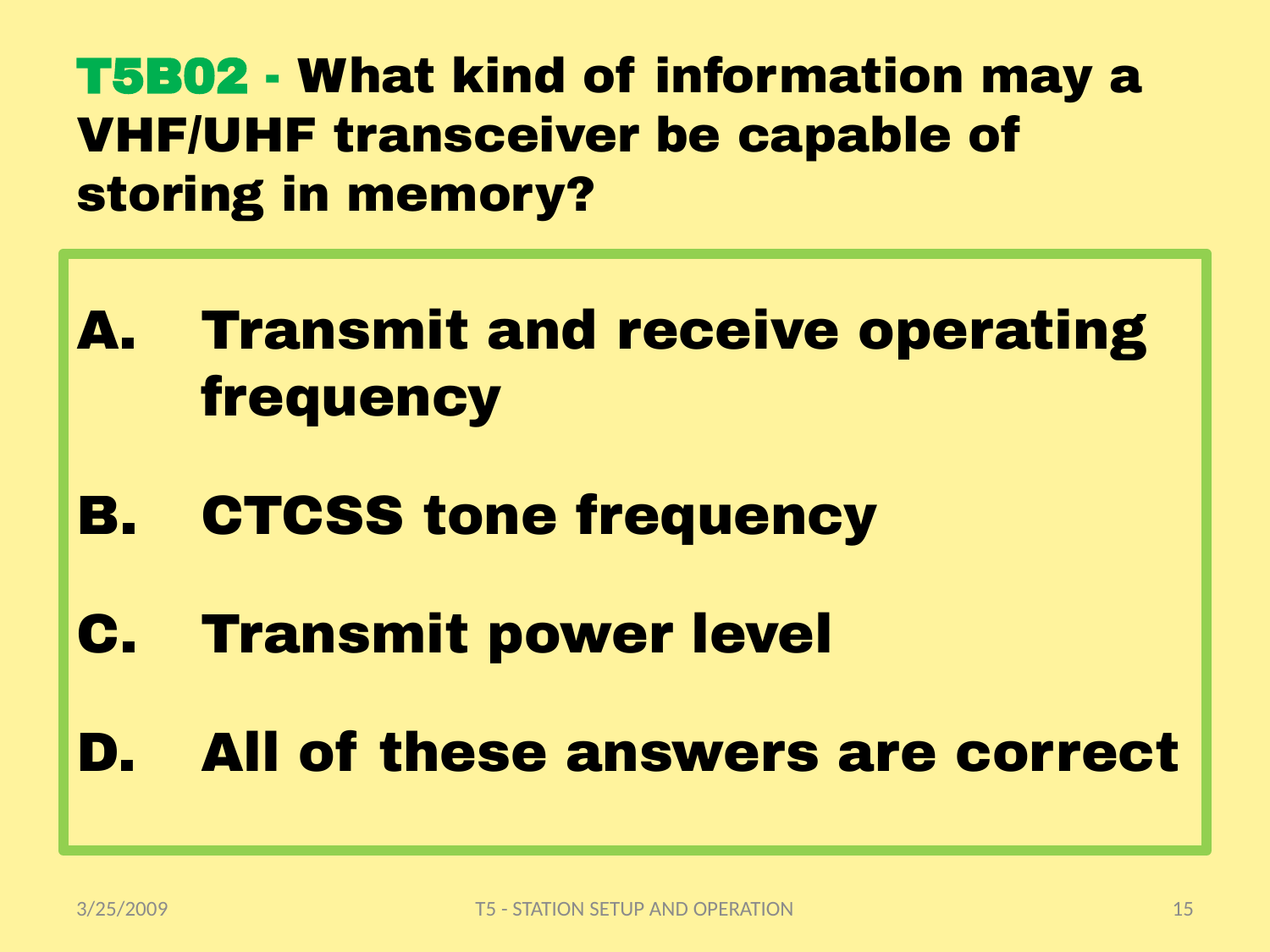

# T5B02 - What kind of information may a VHF/UHF transceiver be capable of storing in memory?

Transmit and receive operating frequency

CTCSS tone frequency

Transmit power level

All of these answers are correct

3/25/2009
T5 - STATION SETUP AND OPERATION
15